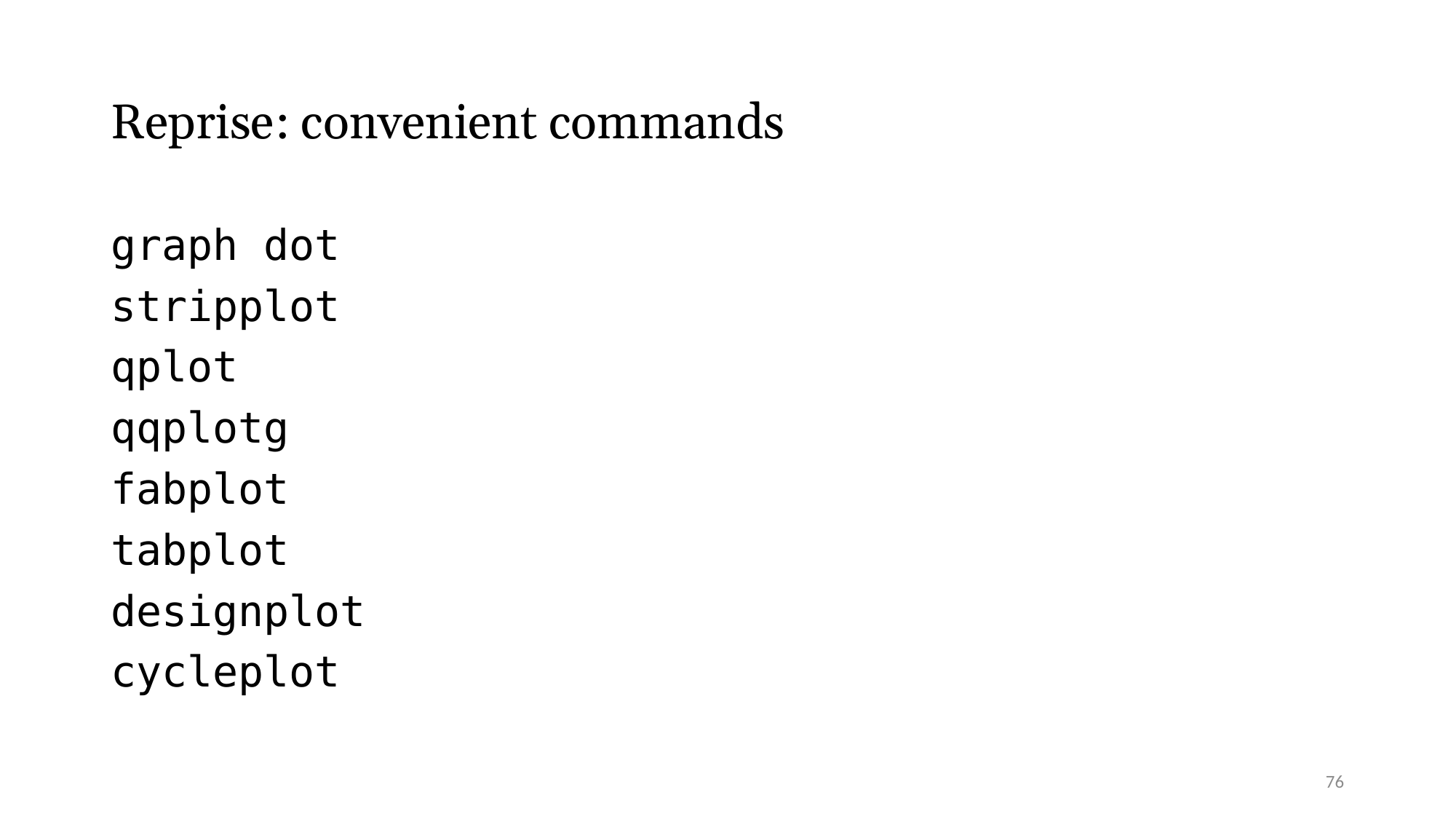

# Reprise: convenient commands
graph dot
stripplot
qplot
qqplotg
fabplot
tabplot
designplot
cycleplot

76